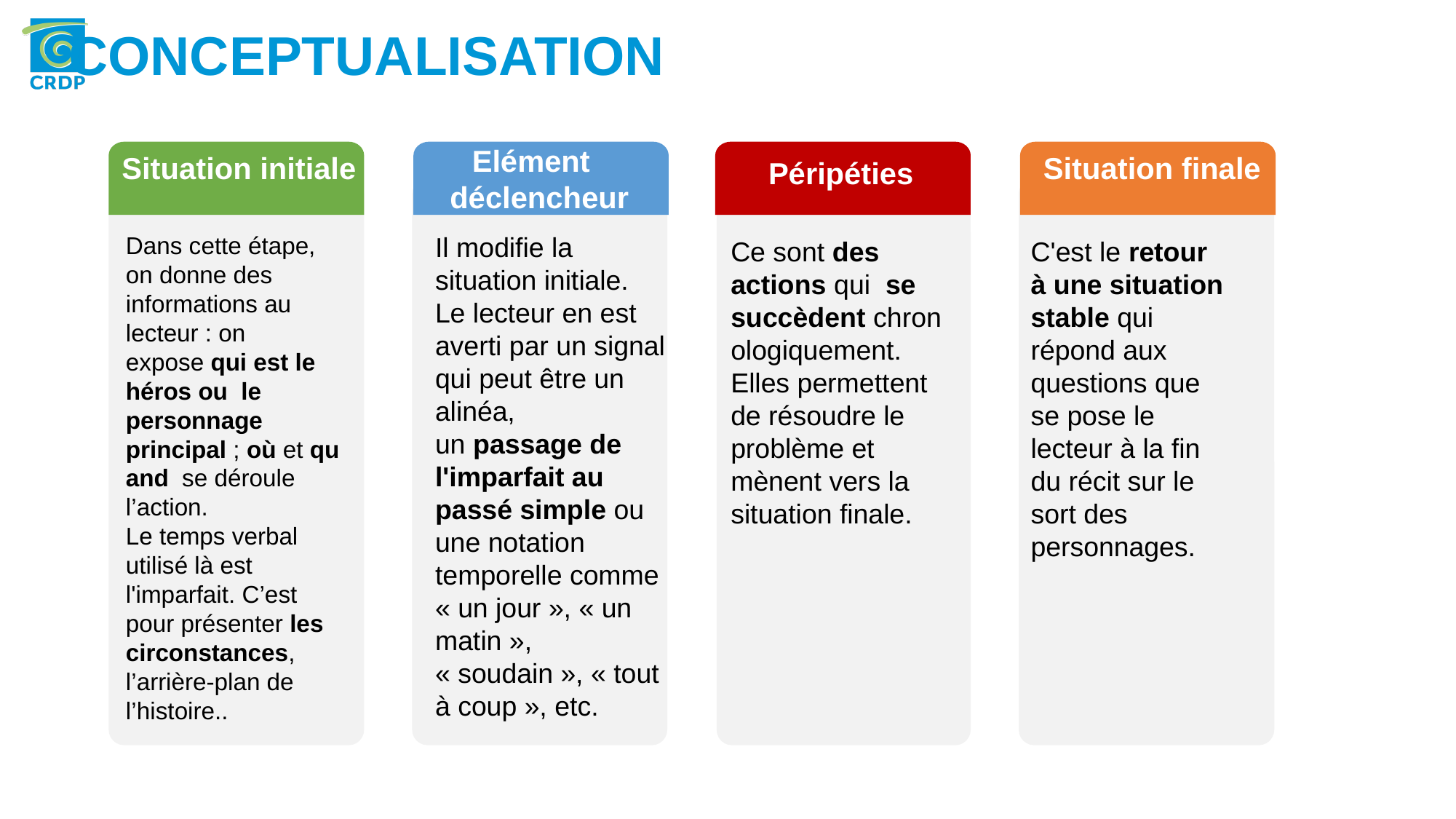

CONCEPTUALISATION
Elément
 déclencheur

Situation initiale

Situation finale

Péripéties

Dans cette étape, on donne des informations au lecteur : on expose qui est le héros ou  le personnage principal ; où et quand  se déroule l’action.
Le temps verbal utilisé là est l'imparfait. C’est pour présenter les circonstances, l’arrière-plan de l’histoire..

Il modifie la situation initiale. Le lecteur en est averti par un signal qui peut être un alinéa, un passage de l'imparfait au passé simple ou une notation temporelle comme « un jour », « un matin », « soudain », « tout à coup », etc.

C'est le retour à une situation stable qui répond aux questions que se pose le lecteur à la fin du récit sur le sort des personnages.

Ce sont des actions qui  se succèdent chronologiquement. Elles permettent de résoudre le problème et  mènent vers la situation finale.